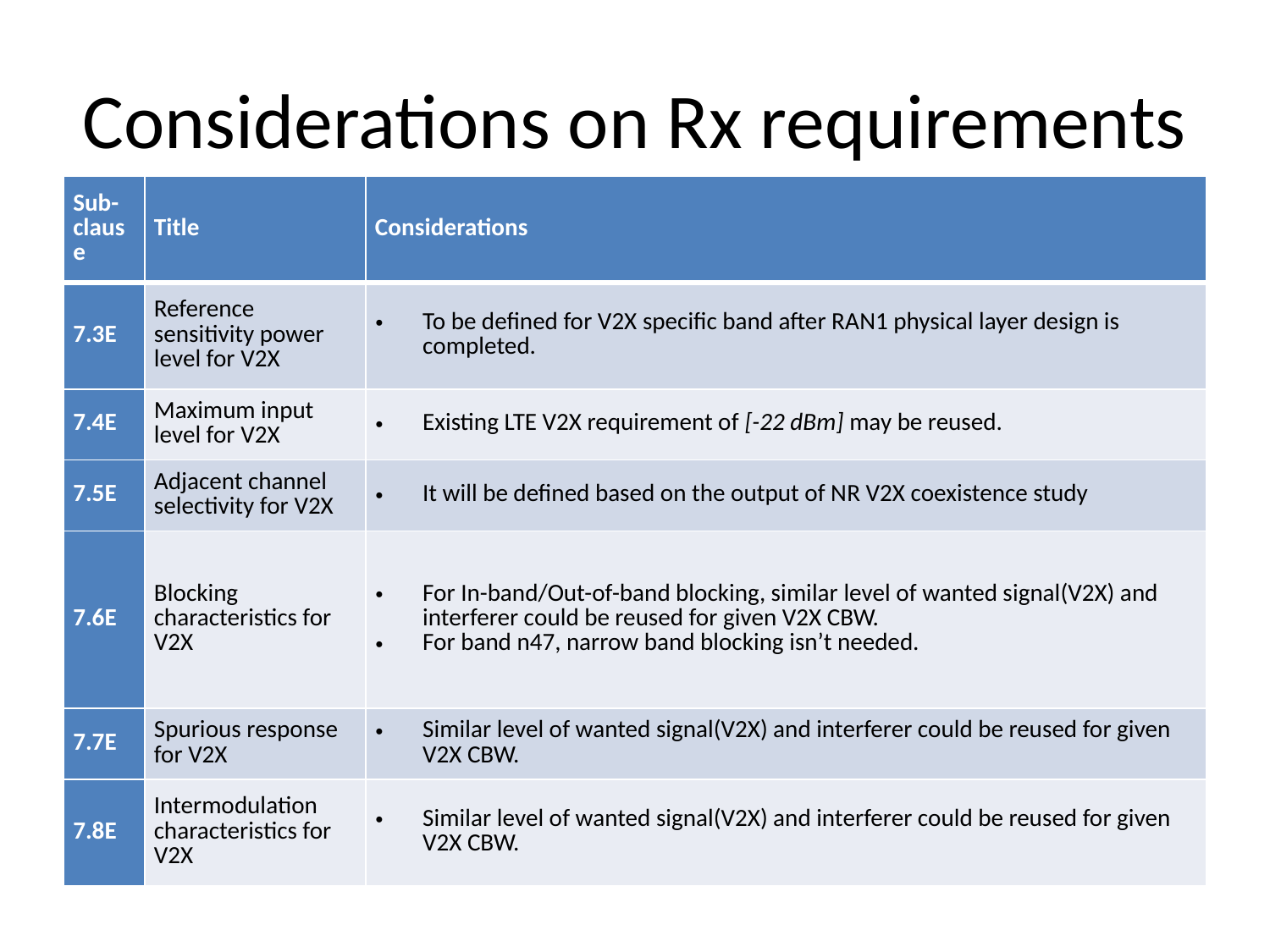

# Considerations on Rx requirements
| Sub- clause | Title | Considerations |
| --- | --- | --- |
| 7.3E | Reference sensitivity power level for V2X | To be defined for V2X specific band after RAN1 physical layer design is completed. |
| 7.4E | Maximum input level for V2X | Existing LTE V2X requirement of [-22 dBm] may be reused. |
| 7.5E | Adjacent channel selectivity for V2X | It will be defined based on the output of NR V2X coexistence study |
| 7.6E | Blocking characteristics for V2X | For In-band/Out-of-band blocking, similar level of wanted signal(V2X) and interferer could be reused for given V2X CBW. For band n47, narrow band blocking isn’t needed. |
| 7.7E | Spurious response for V2X | Similar level of wanted signal(V2X) and interferer could be reused for given V2X CBW. |
| 7.8E | Intermodulation characteristics for V2X | Similar level of wanted signal(V2X) and interferer could be reused for given V2X CBW. |